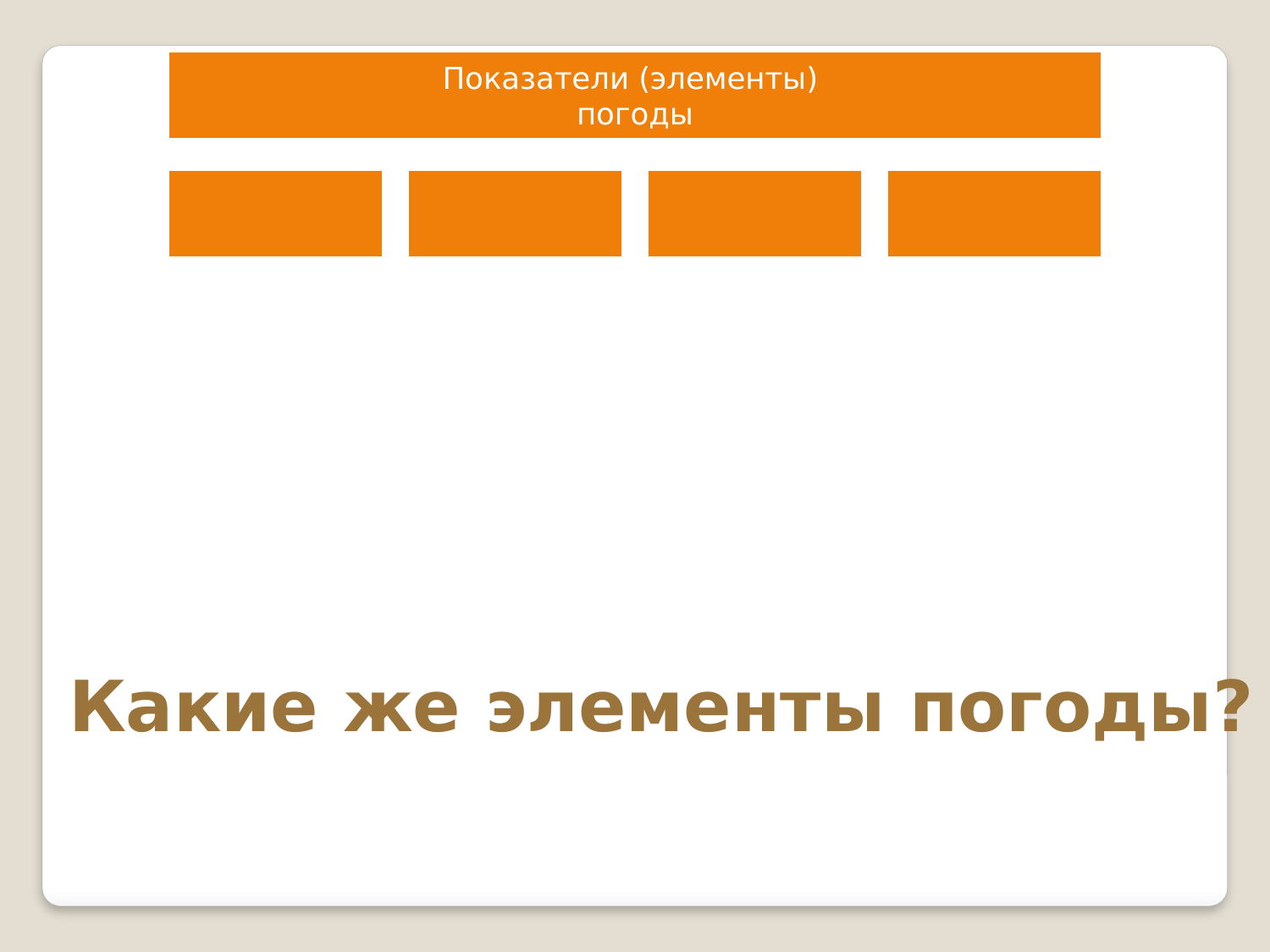

Показатели (элементы)
погоды
Какие же элементы погоды?